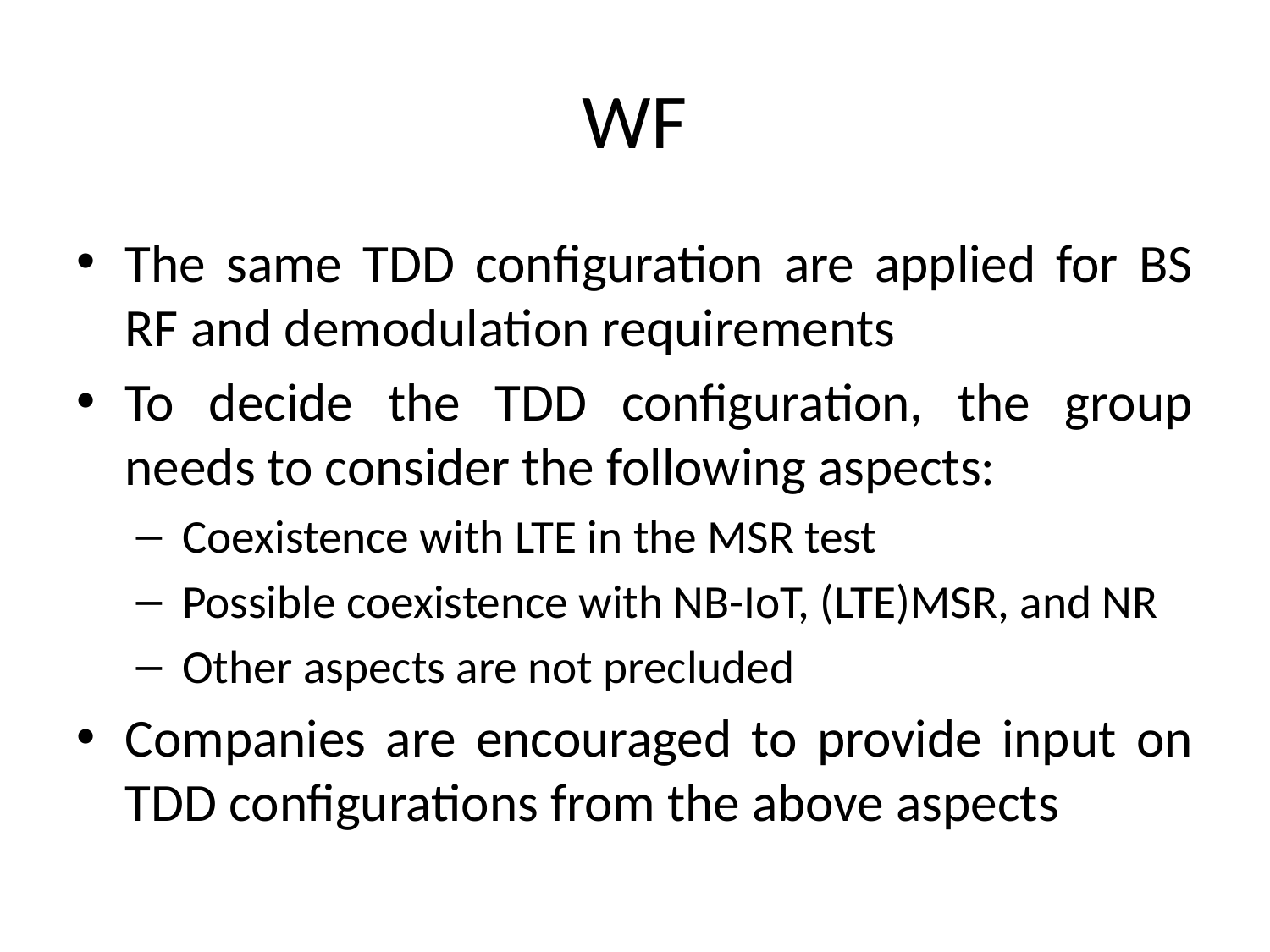

# WF
The same TDD configuration are applied for BS RF and demodulation requirements
To decide the TDD configuration, the group needs to consider the following aspects:
Coexistence with LTE in the MSR test
Possible coexistence with NB-IoT, (LTE)MSR, and NR
Other aspects are not precluded
Companies are encouraged to provide input on TDD configurations from the above aspects